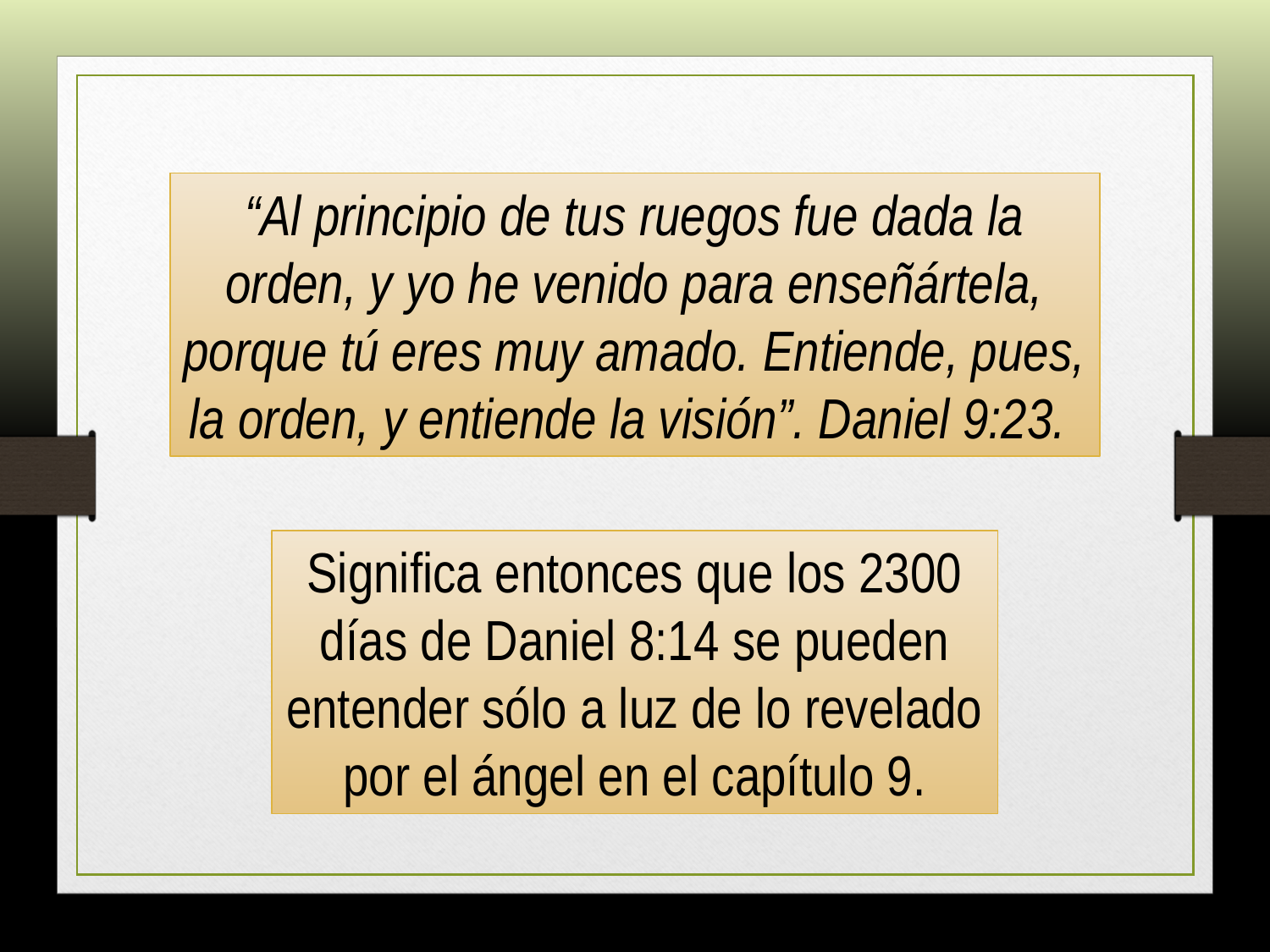

“Al principio de tus ruegos fue dada la orden, y yo he venido para enseñártela, porque tú eres muy amado. Entiende, pues, la orden, y entiende la visión”. Daniel 9:23.
Significa entonces que los 2300 días de Daniel 8:14 se pueden entender sólo a luz de lo revelado por el ángel en el capítulo 9.